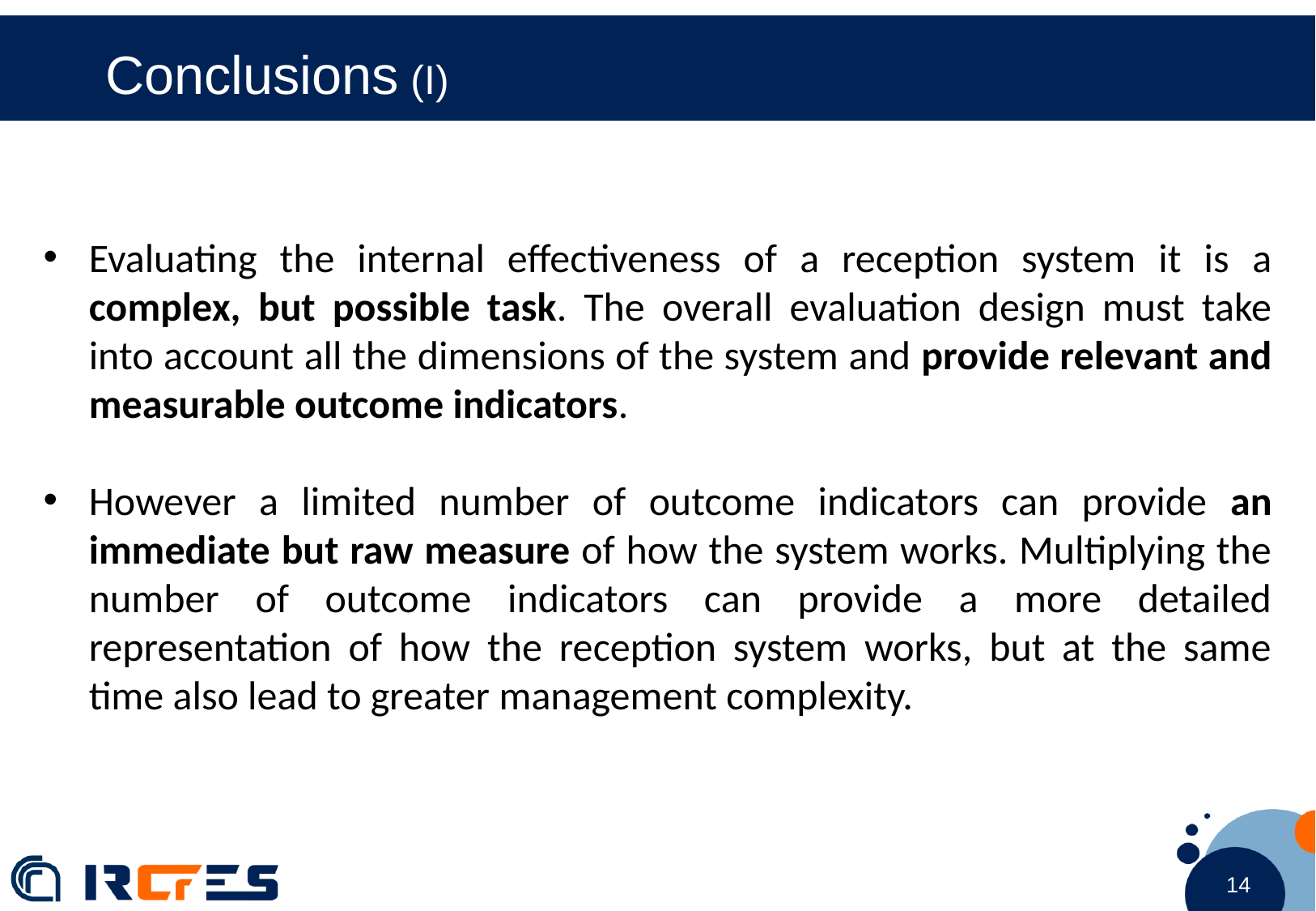

Conclusions (I)
Evaluating the internal effectiveness of a reception system it is a complex, but possible task. The overall evaluation design must take into account all the dimensions of the system and provide relevant and measurable outcome indicators.

However a limited number of outcome indicators can provide an immediate but raw measure of how the system works. Multiplying the number of outcome indicators can provide a more detailed representation of how the reception system works, but at the same time also lead to greater management complexity.